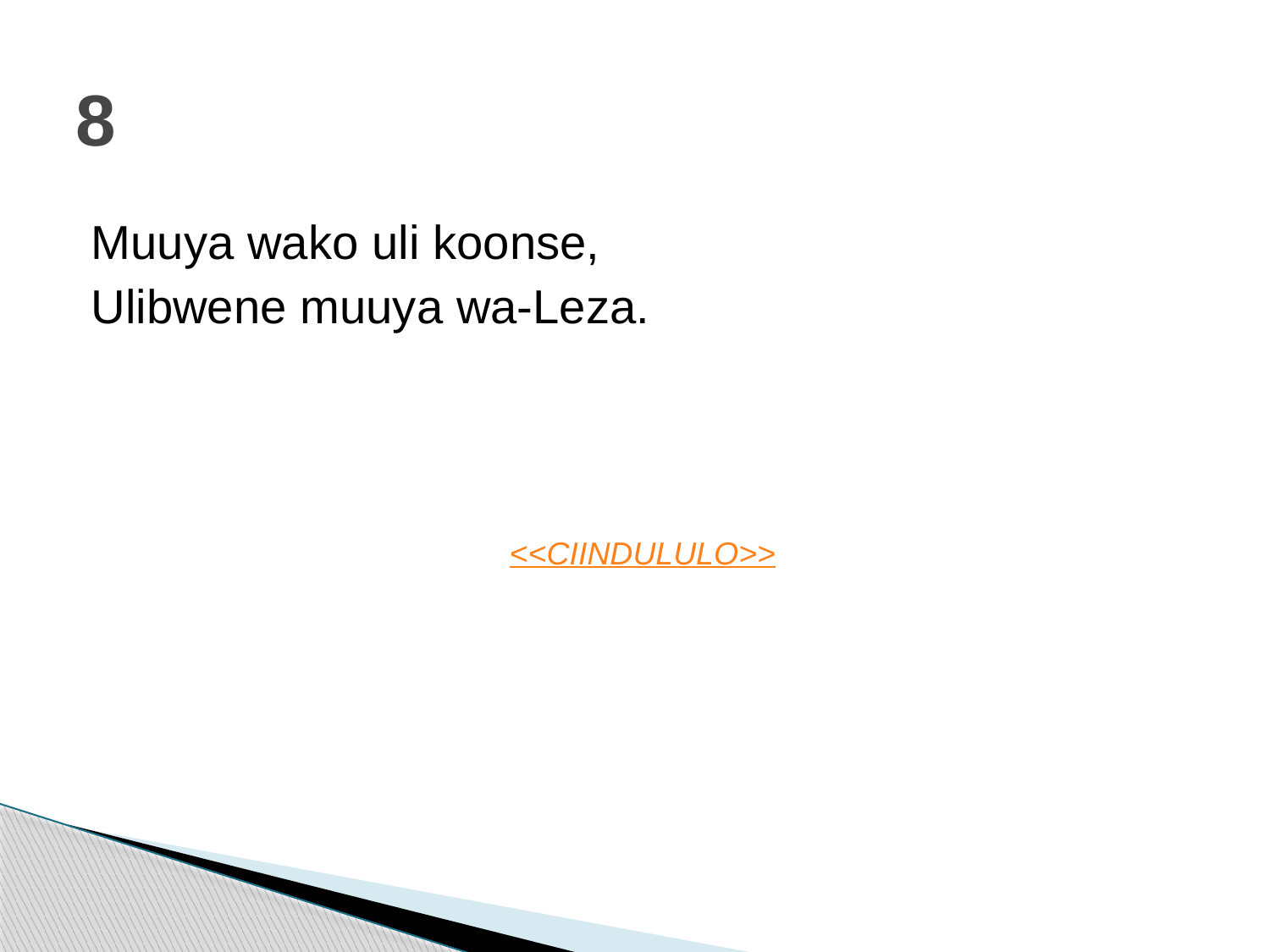

# 8
Muuya wako uli koonse,
Ulibwene muuya wa-Leza.

<<CIINDULULO>>